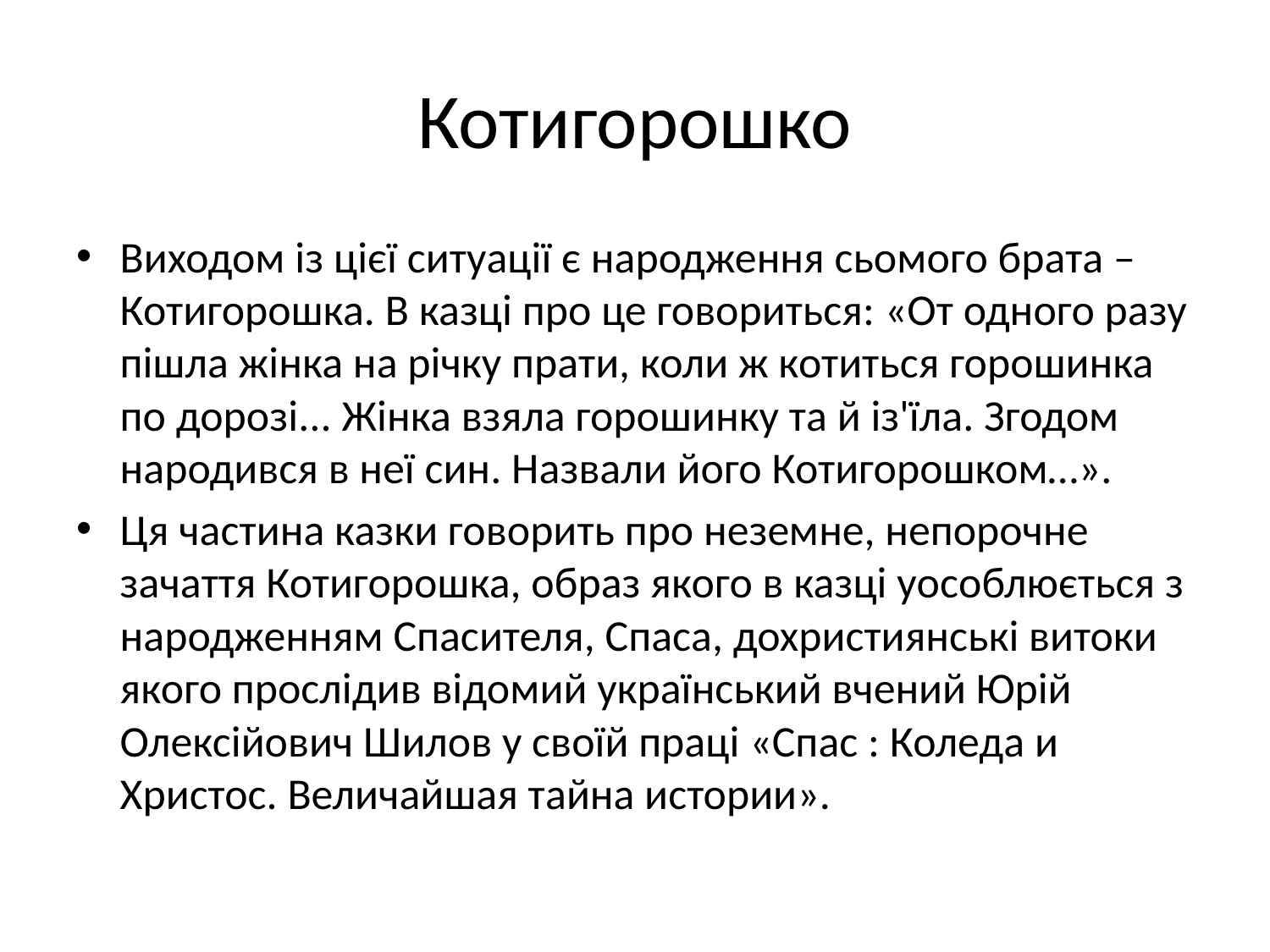

# Котигорошко
Виходом із цієї ситуації є народження сьомого брата – Котигорошка. В казці про це говориться: «От одного разу пішла жінка на річку прати, коли ж котиться горошинка по дорозі... Жінка взяла горошинку та й із'їла. Згодом народився в неї син. Назвали його Котигорошком…».
Ця частина казки говорить про неземне, непорочне зачаття Котигорошка, образ якого в казці уособлюється з народженням Спасителя, Спаса, дохристиянські витоки якого прослідив відомий український вчений Юрій Олексійович Шилов у своїй праці «Спас : Коледа и Христос. Величайшая тайна истории».